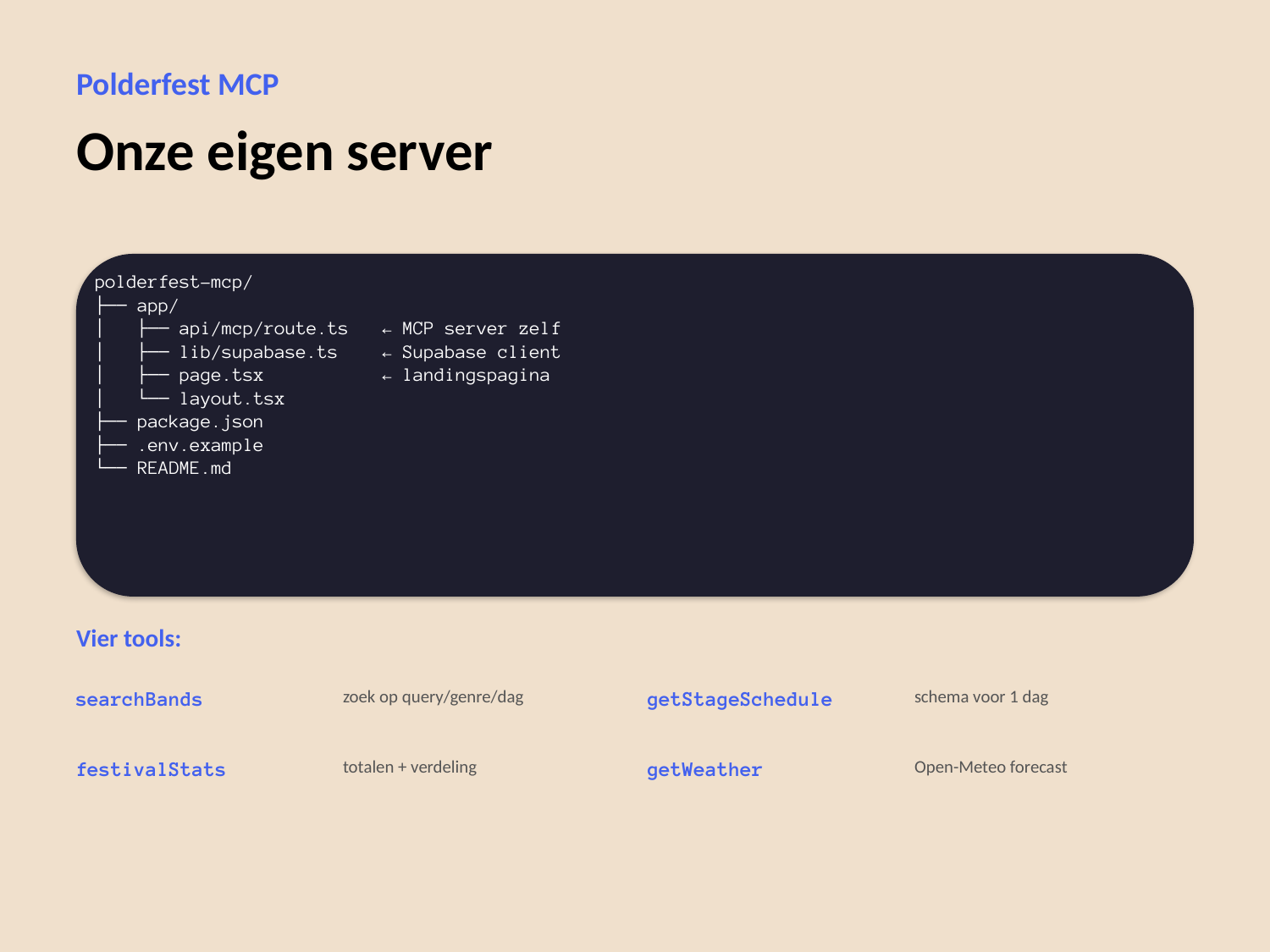

Polderfest MCP
Onze eigen server

polderfest-mcp/
├── app/
│   ├── api/mcp/route.ts   ← MCP server zelf
│   ├── lib/supabase.ts    ← Supabase client
│   ├── page.tsx           ← landingspagina
│   └── layout.tsx
├── package.json
├── .env.example
└── README.md
Vier tools:
searchBands
zoek op query/genre/dag
getStageSchedule
schema voor 1 dag
festivalStats
totalen + verdeling
getWeather
Open-Meteo forecast